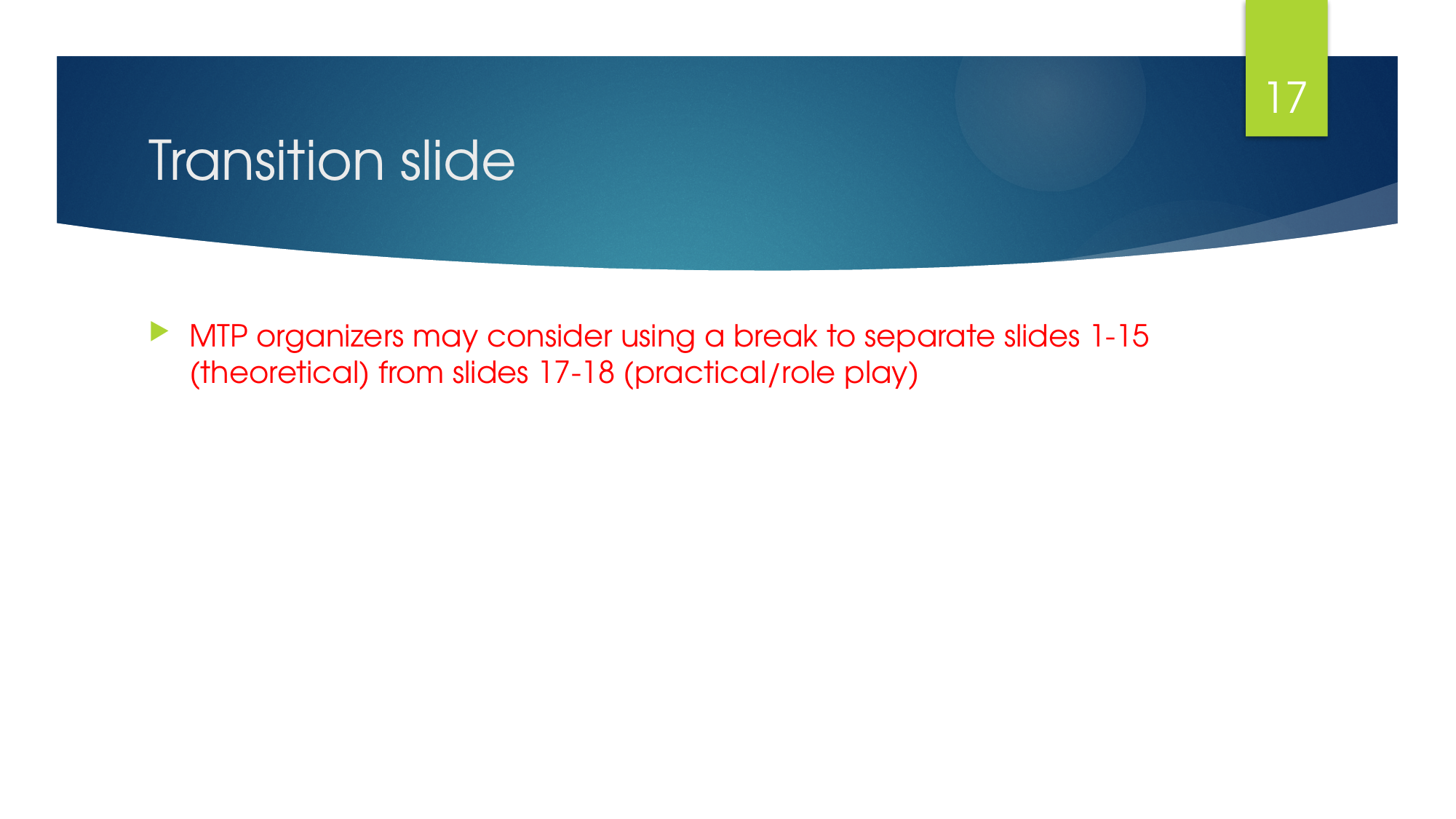

17
# Transition slide
MTP organizers may consider using a break to separate slides 1-15 (theoretical) from slides 17-18 (practical/role play)